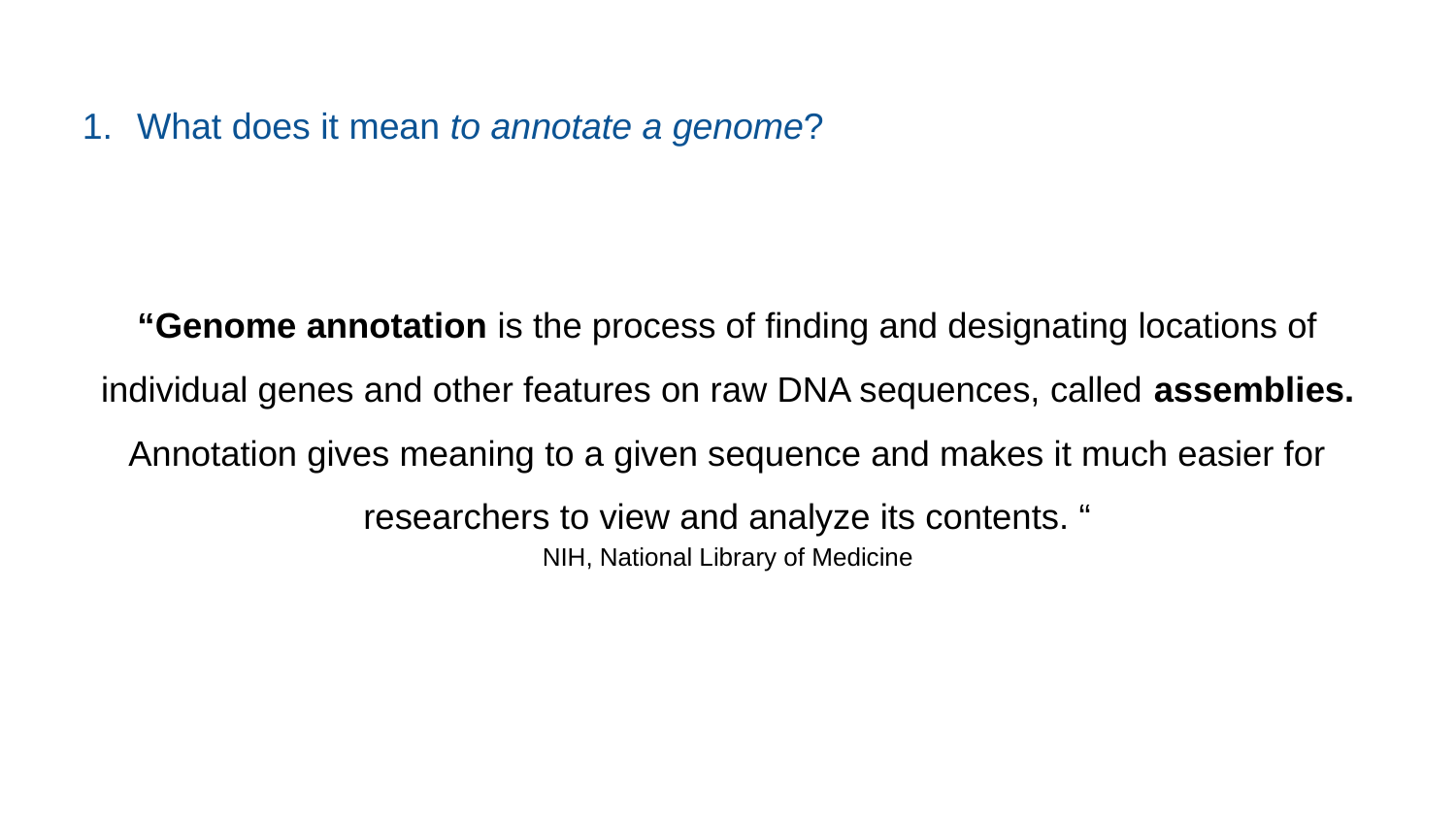

What does it mean to annotate a genome?

“Genome annotation is the process of finding and designating locations of individual genes and other features on raw DNA sequences, called assemblies. Annotation gives meaning to a given sequence and makes it much easier for researchers to view and analyze its contents. “
NIH, National Library of Medicine